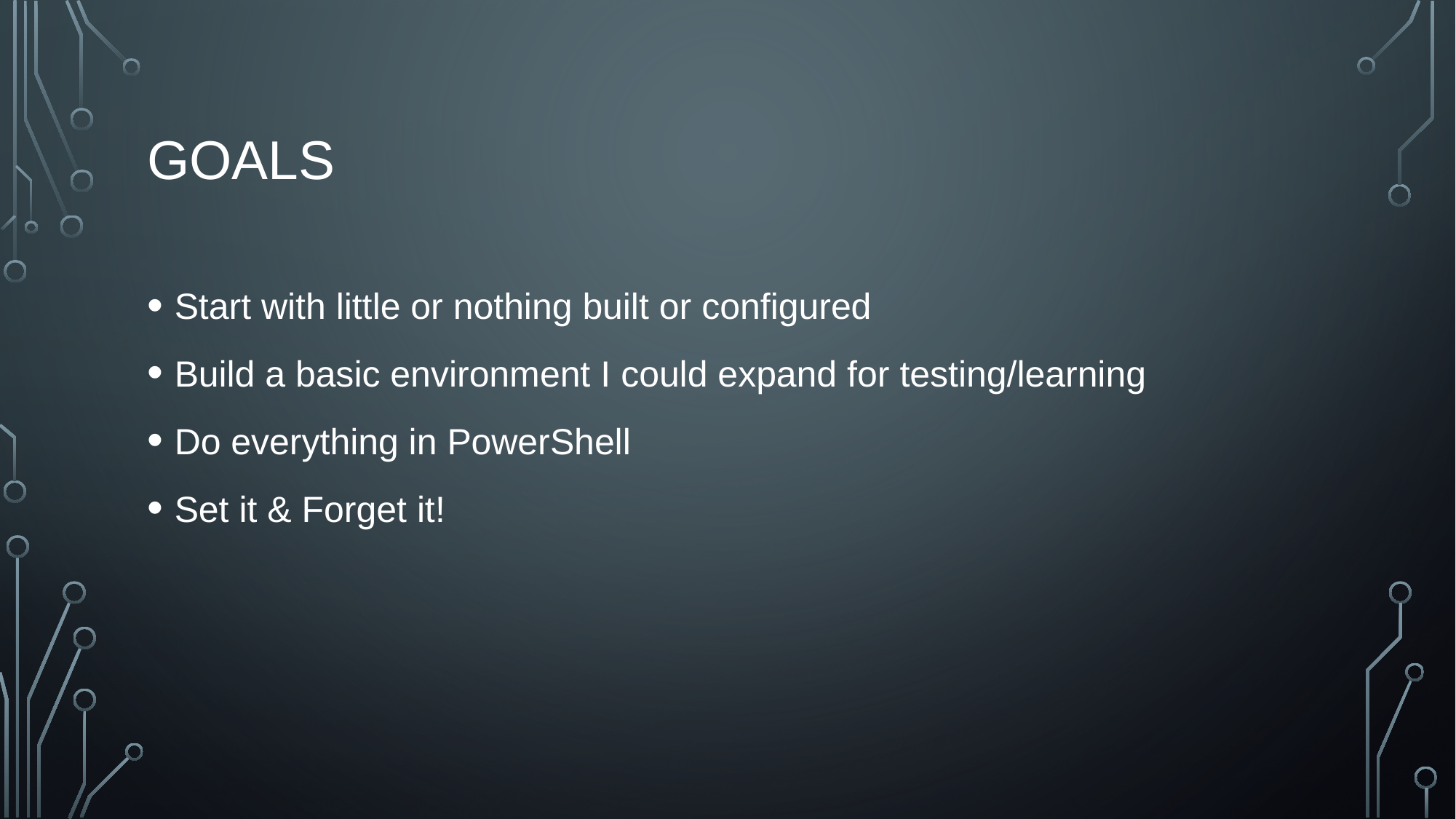

# Goals
Start with little or nothing built or configured
Build a basic environment I could expand for testing/learning
Do everything in PowerShell
Set it & Forget it!